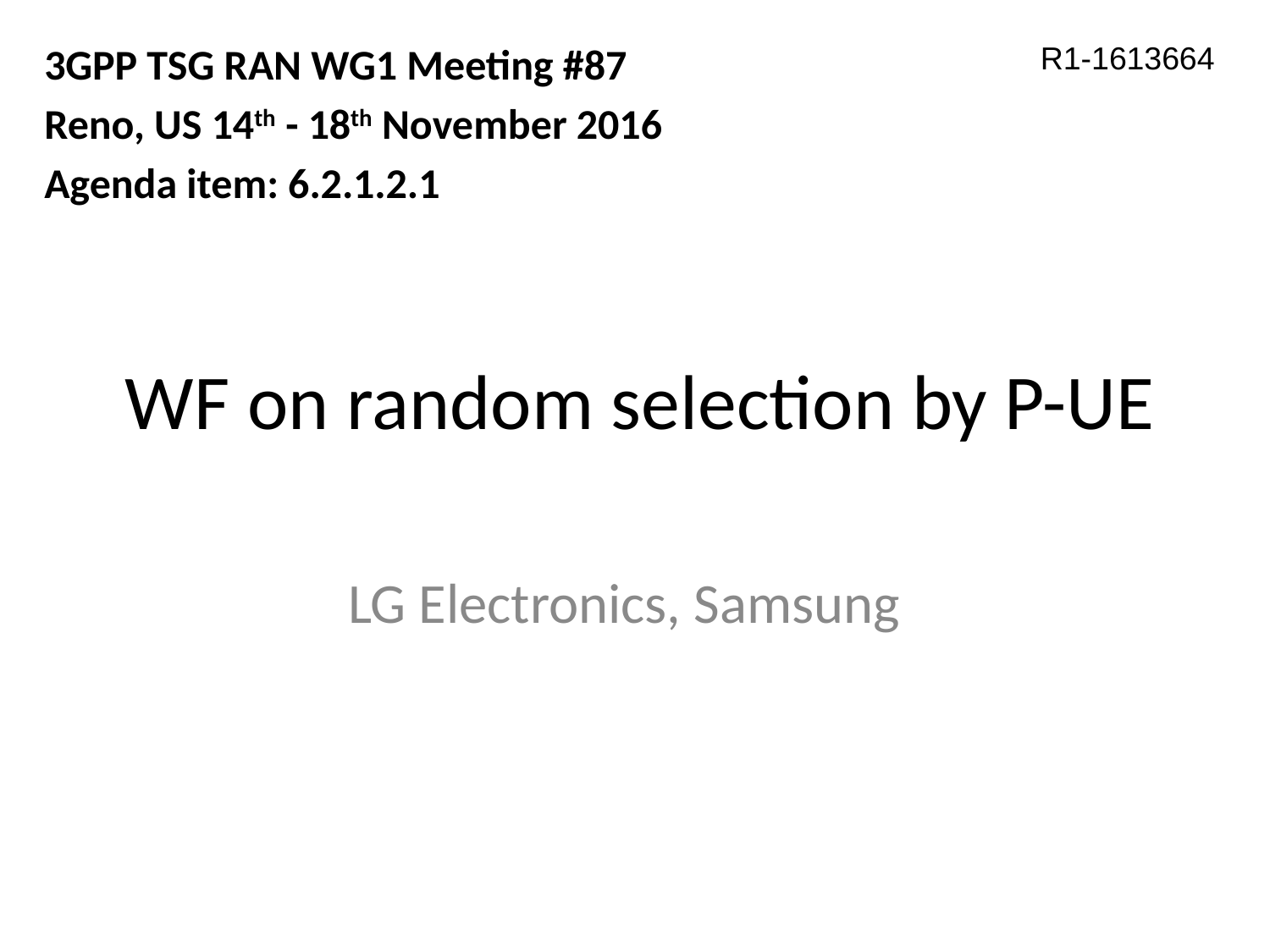

3GPP TSG RAN WG1 Meeting #87
Reno, US 14th - 18th November 2016
Agenda item: 6.2.1.2.1
R1-1613664
# WF on random selection by P-UE
LG Electronics, Samsung